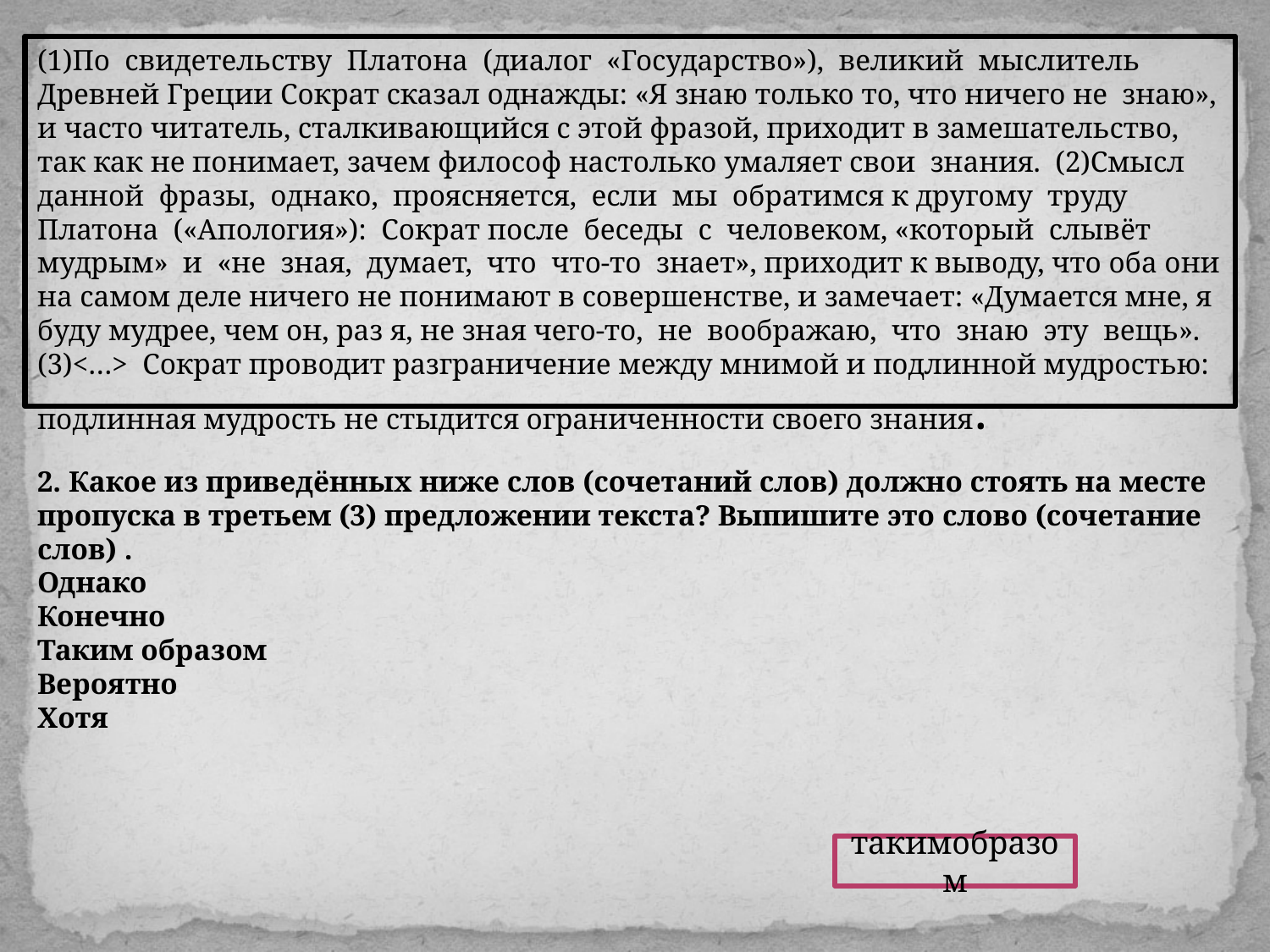

(1)По  свидетельству  Платона  (диалог  «Государство»),  великий  мыслитель Древней Греции Сократ сказал однажды: «Я знаю только то, что ничего не  знаю», и часто читатель, сталкивающийся с этой фразой, приходит в замешательство, так как не понимает, зачем философ настолько умаляет свои  знания.  (2)Смысл  данной  фразы,  однако,  проясняется,  если  мы  обратимся к другому  труду  Платона  («Апология»):  Сократ после  беседы  с  человеком, «который  слывёт  мудрым»  и  «не  зная,  думает,  что  что-то  знает», приходит к выводу, что оба они на самом деле ничего не понимают в совершенстве, и замечает: «Думается мне, я буду мудрее, чем он, раз я, не зная чего-то,  не  воображаю,  что  знаю  эту  вещь».  (3)<…>  Сократ проводит разграничение между мнимой и подлинной мудростью: подлинная мудрость не стыдится ограниченности своего знания.

2. Какое из приведённых ниже слов (сочетаний слов) должно стоять на месте
пропуска в третьем (3) предложении текста? Выпишите это слово (сочетание слов) .
Однако
Конечно
Таким образом
Вероятно
Хотя

такимобразом